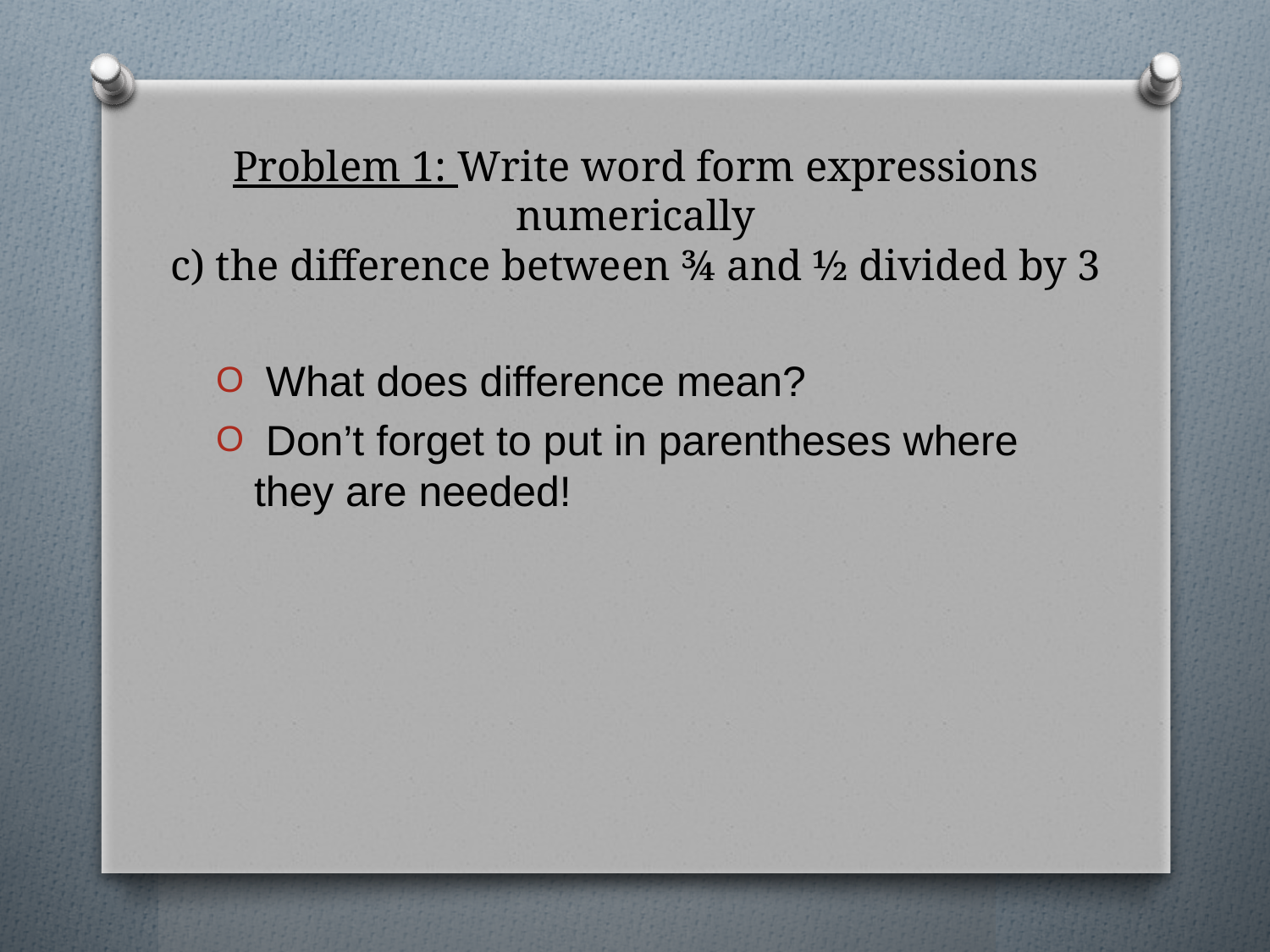

# Problem 1: Write word form expressions numerically c) the difference between ¾ and ½ divided by 3
 What does difference mean?
 Don’t forget to put in parentheses where they are needed!